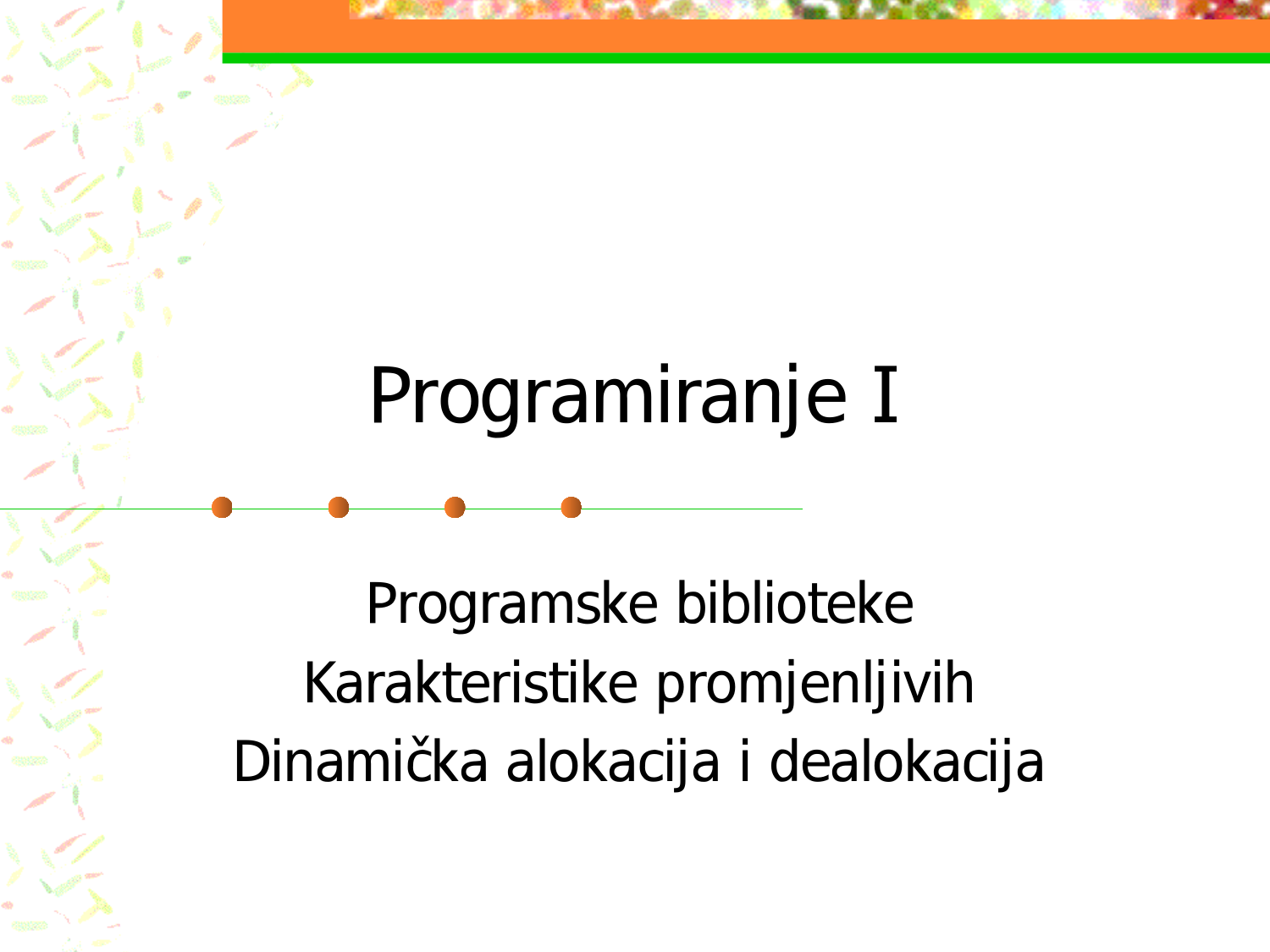

# Programiranje I
Programske biblioteke
Karakteristike promjenljivih
Dinamička alokacija i dealokacija